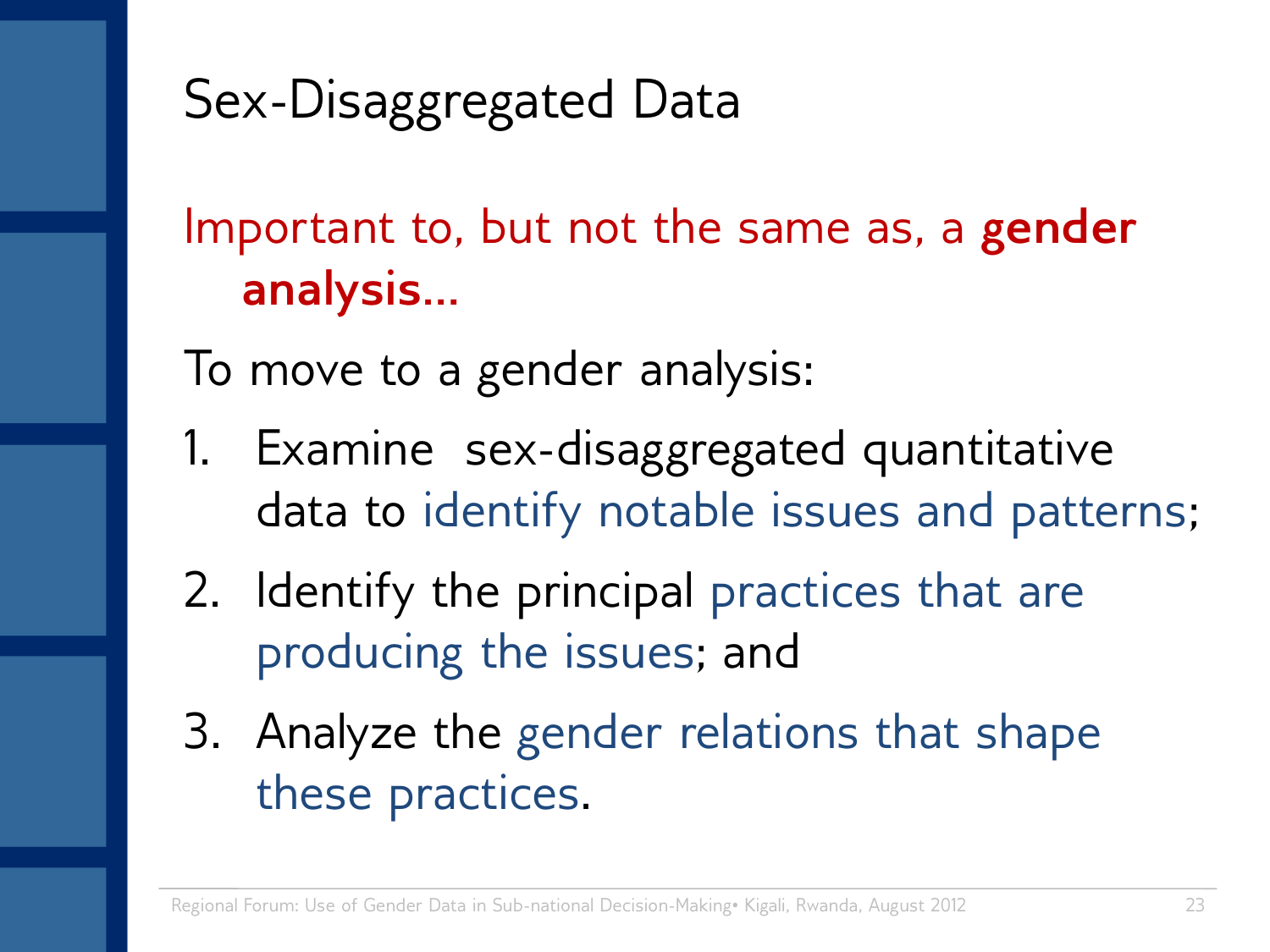

Sex-Disaggregated Data
Important to, but not the same as, a gender analysis…
To move to a gender analysis:
Examine  sex-disaggregated quantitative data to identify notable issues and patterns;
Identify the principal practices that are producing the issues; and
Analyze the gender relations that shape these practices.